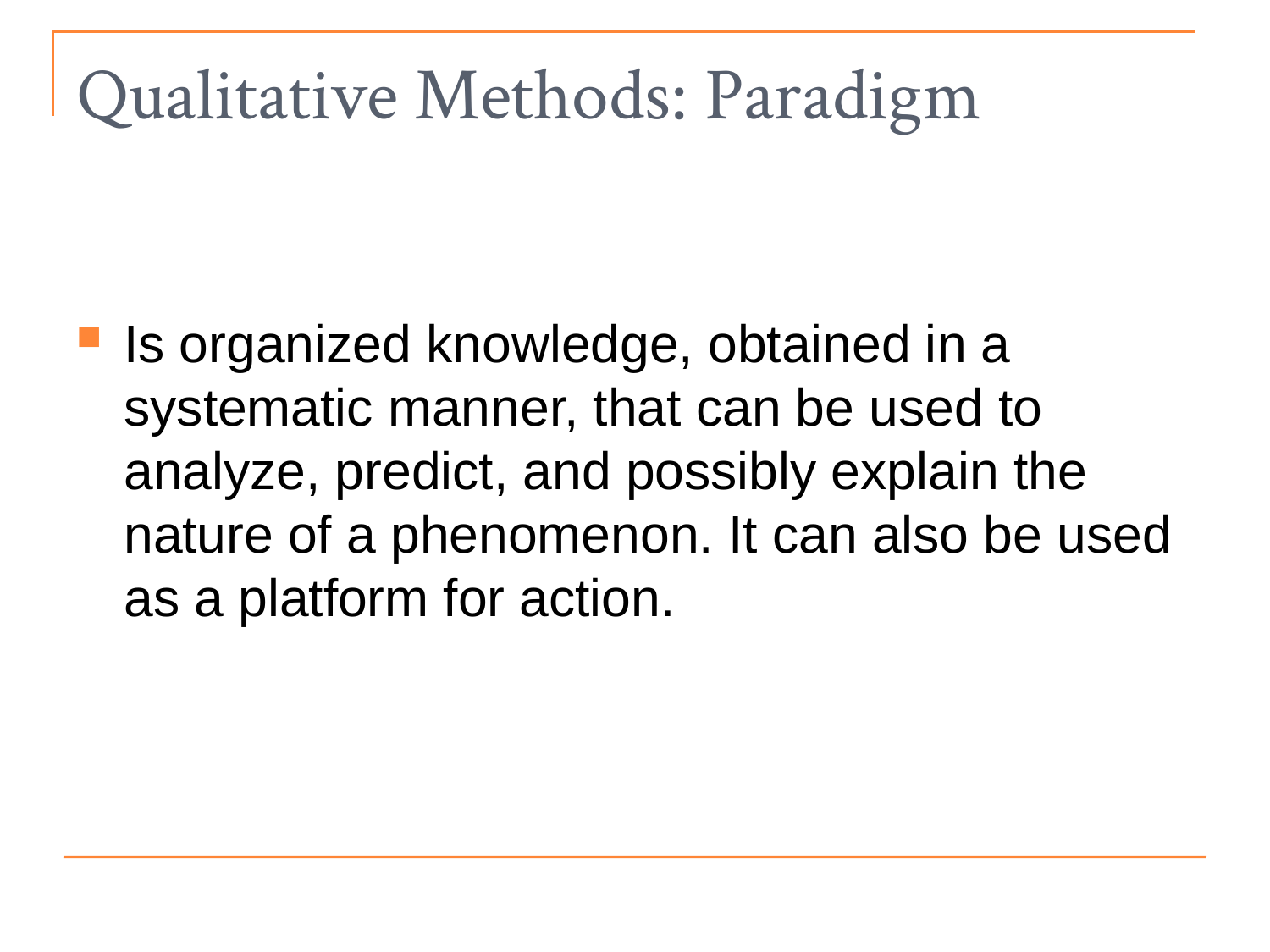

# Qualitative Methods: Paradigm
Is organized knowledge, obtained in a systematic manner, that can be used to analyze, predict, and possibly explain the nature of a phenomenon. It can also be used as a platform for action.